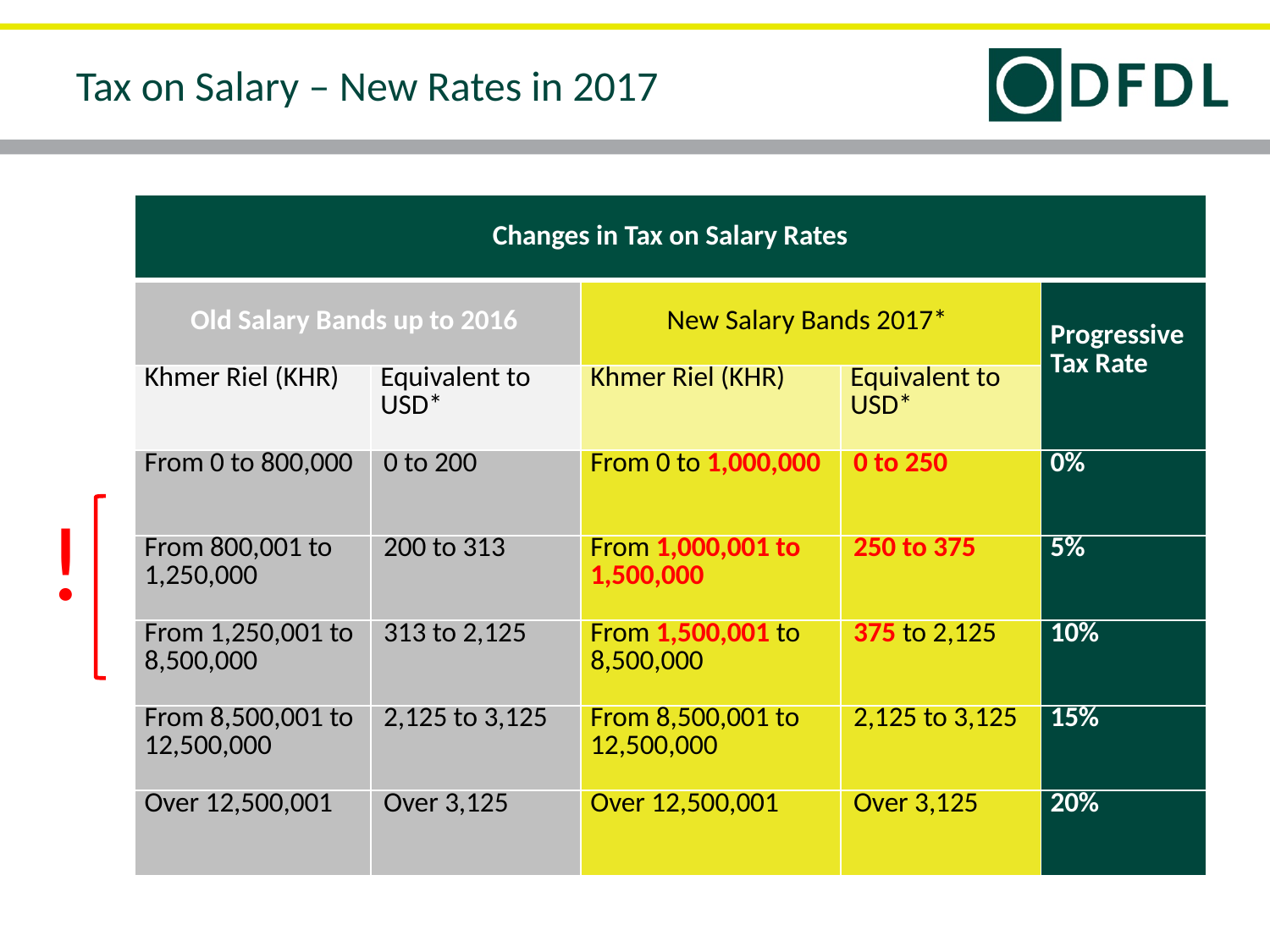

# Tax on Salary – New Rates in 2017
| Changes in Tax on Salary Rates |  |  |  |  |
| --- | --- | --- | --- | --- |
| Old Salary Bands up to 2016 |  | New Salary Bands 2017\* |  | Progressive Tax Rate |
| Khmer Riel (KHR) | Equivalent to USD\* | Khmer Riel (KHR) | Equivalent to USD\* |  |
| From 0 to 800,000 | 0 to 200 | From 0 to 1,000,000 | 0 to 250 | 0% |
| From 800,001 to 1,250,000 | 200 to 313 | From 1,000,001 to 1,500,000 | 250 to 375 | 5% |
| From 1,250,001 to 8,500,000 | 313 to 2,125 | From 1,500,001 to 8,500,000 | 375 to 2,125 | 10% |
| From 8,500,001 to 12,500,000 | 2,125 to 3,125 | From 8,500,001 to 12,500,000 | 2,125 to 3,125 | 15% |
| Over 12,500,001 | Over 3,125 | Over 12,500,001 | Over 3,125 | 20% |
!